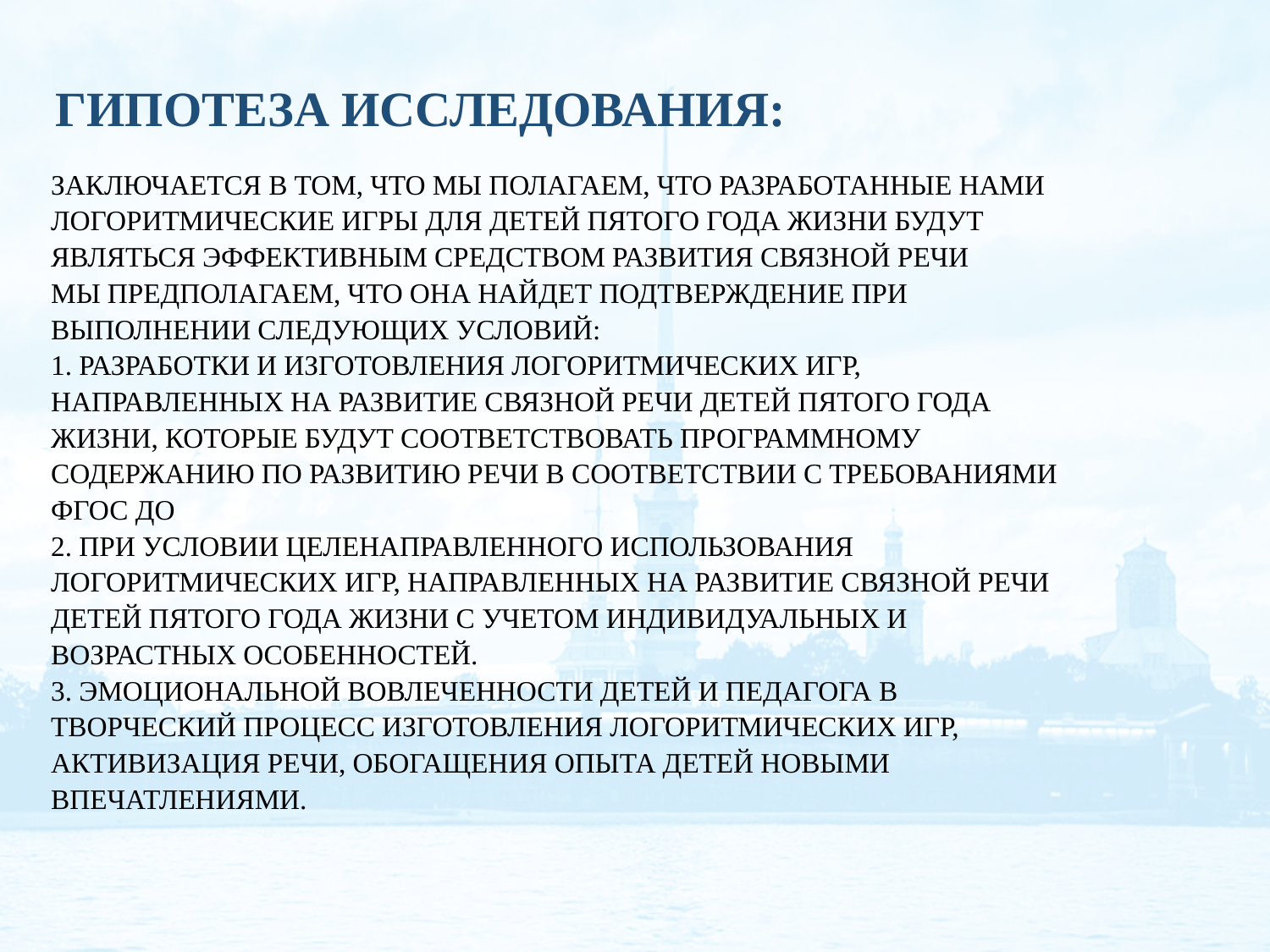

ГИПОТЕЗА ИССЛЕДОВАНИЯ:

ЗАКЛЮЧАЕТСЯ В ТОМ, ЧТО МЫ ПОЛАГАЕМ, ЧТО РАЗРАБОТАННЫЕ НАМИ ЛОГОРИТМИЧЕСКИЕ ИГРЫ ДЛЯ ДЕТЕЙ ПЯТОГО ГОДА ЖИЗНИ БУДУТ ЯВЛЯТЬСЯ ЭФФЕКТИВНЫМ СРЕДСТВОМ РАЗВИТИЯ СВЯЗНОЙ РЕЧИ
МЫ ПРЕДПОЛАГАЕМ, ЧТО ОНА НАЙДЕТ ПОДТВЕРЖДЕНИЕ ПРИ ВЫПОЛНЕНИИ СЛЕДУЮЩИХ УСЛОВИЙ:
1. РАЗРАБОТКИ И ИЗГОТОВЛЕНИЯ ЛОГОРИТМИЧЕСКИХ ИГР, НАПРАВЛЕННЫХ НА РАЗВИТИЕ СВЯЗНОЙ РЕЧИ ДЕТЕЙ ПЯТОГО ГОДА ЖИЗНИ, КОТОРЫЕ БУДУТ СООТВЕТСТВОВАТЬ ПРОГРАММНОМУ СОДЕРЖАНИЮ ПО РАЗВИТИЮ РЕЧИ В СООТВЕТСТВИИ С ТРЕБОВАНИЯМИ ФГОС ДО
2. ПРИ УСЛОВИИ ЦЕЛЕНАПРАВЛЕННОГО ИСПОЛЬЗОВАНИЯ ЛОГОРИТМИЧЕСКИХ ИГР, НАПРАВЛЕННЫХ НА РАЗВИТИЕ СВЯЗНОЙ РЕЧИ ДЕТЕЙ ПЯТОГО ГОДА ЖИЗНИ С УЧЕТОМ ИНДИВИДУАЛЬНЫХ И ВОЗРАСТНЫХ ОСОБЕННОСТЕЙ.
3. ЭМОЦИОНАЛЬНОЙ ВОВЛЕЧЕННОСТИ ДЕТЕЙ И ПЕДАГОГА В ТВОРЧЕСКИЙ ПРОЦЕСС ИЗГОТОВЛЕНИЯ ЛОГОРИТМИЧЕСКИХ ИГР, АКТИВИЗАЦИЯ РЕЧИ, ОБОГАЩЕНИЯ ОПЫТА ДЕТЕЙ НОВЫМИ ВПЕЧАТЛЕНИЯМИ.